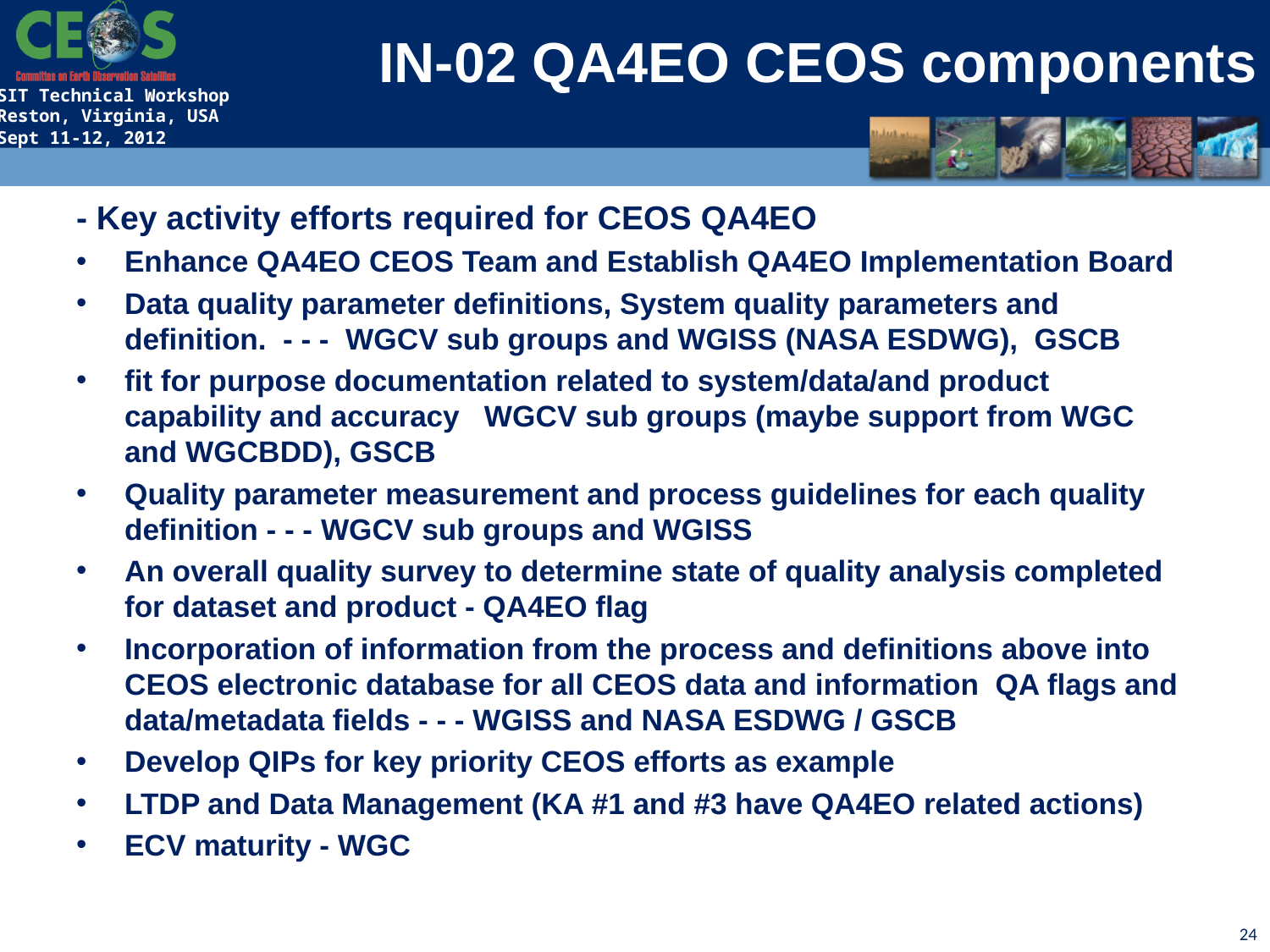

# IN-02 QA4EO CEOS components
- Key activity efforts required for CEOS QA4EO
Enhance QA4EO CEOS Team and Establish QA4EO Implementation Board
Data quality parameter definitions, System quality parameters and definition.  - - -  WGCV sub groups and WGISS (NASA ESDWG),  GSCB
fit for purpose documentation related to system/data/and product capability and accuracy   WGCV sub groups (maybe support from WGC and WGCBDD), GSCB
Quality parameter measurement and process guidelines for each quality definition - - - WGCV sub groups and WGISS
An overall quality survey to determine state of quality analysis completed for dataset and product - QA4EO flag
Incorporation of information from the process and definitions above into CEOS electronic database for all CEOS data and information  QA flags and data/metadata fields - - - WGISS and NASA ESDWG / GSCB
Develop QIPs for key priority CEOS efforts as example
LTDP and Data Management (KA #1 and #3 have QA4EO related actions)
ECV maturity - WGC
24